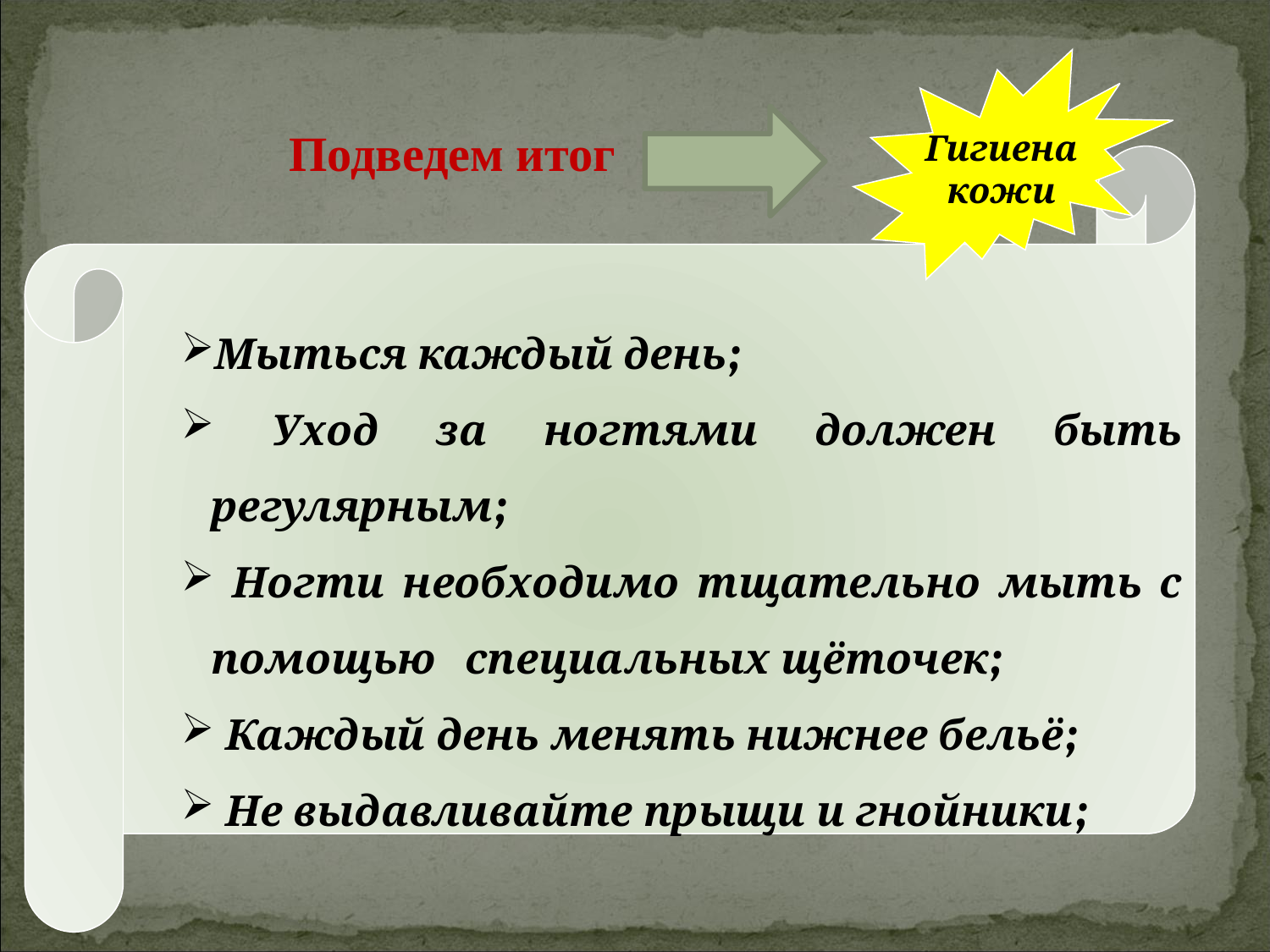

Гигиена
кожи

Подведем итог

Мыться каждый день;
 Уход за ногтями должен быть регулярным;
 Ногти необходимо тщательно мыть с помощью 	специальных щёточек;
 Каждый день менять нижнее бельё;
 Не выдавливайте прыщи и гнойники;